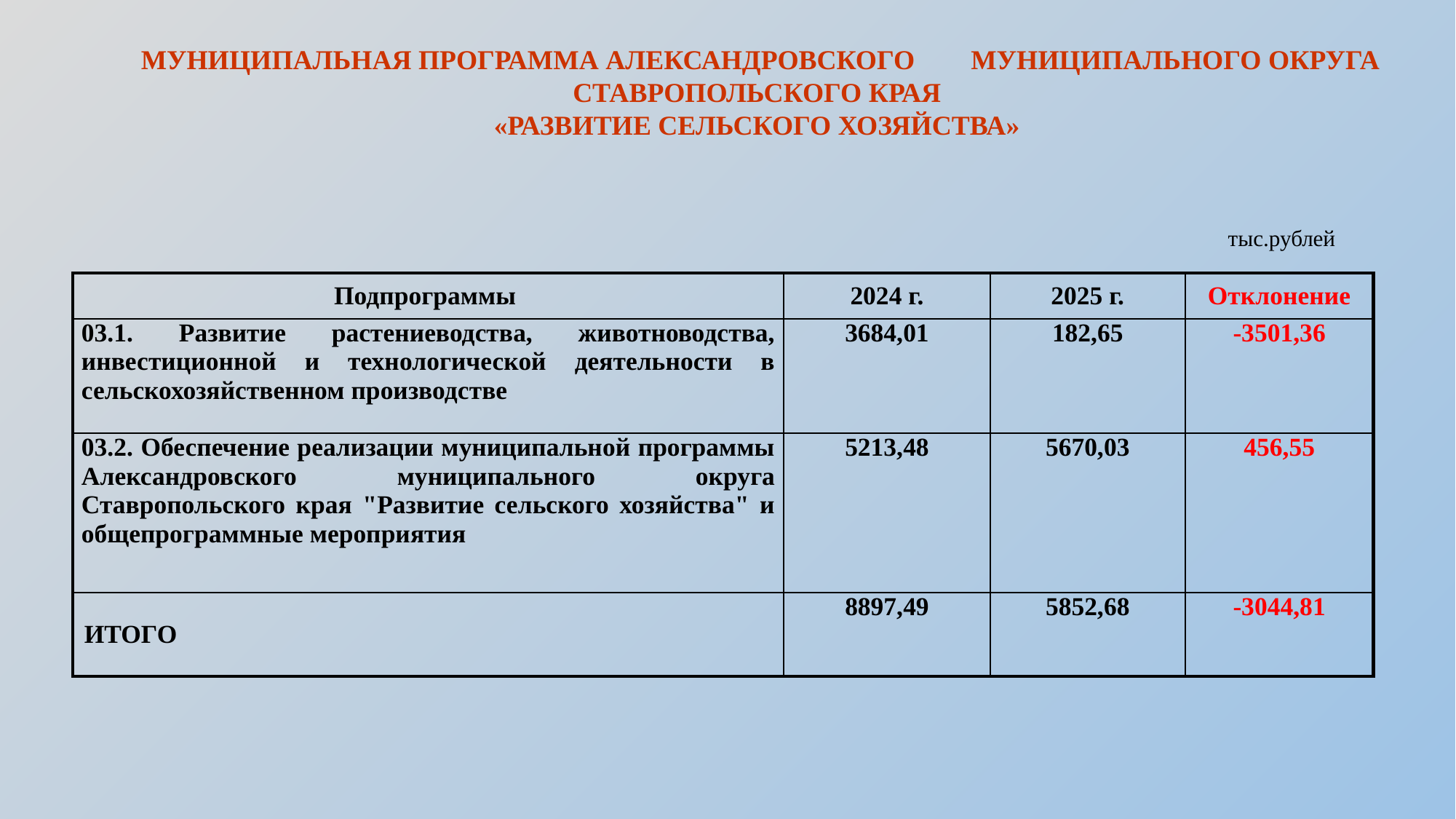

МУНИЦИПАЛЬНАЯ ПРОГРАММА АЛЕКСАНДРОВСКОГО        МУНИЦИПАЛЬНОГО ОКРУГА СТАВРОПОЛЬСКОГО КРАЯ
«РАЗВИТИЕ СЕЛЬСКОГО ХОЗЯЙСТВА»
тыс.рублей
| Подпрограммы | 2024 г. | 2025 г. | Отклонение |
| --- | --- | --- | --- |
| 03.1. Развитие растениеводства, животноводства, инвестиционной и технологической деятельности в сельскохозяйственном производстве | 3684,01 | 182,65 | -3501,36 |
| 03.2. Обеспечение реализации муниципальной программы Александровского муниципального округа Ставропольского края "Развитие сельского хозяйства" и общепрограммные мероприятия | 5213,48 | 5670,03 | 456,55 |
| ИТОГО | 8897,49 | 5852,68 | -3044,81 |